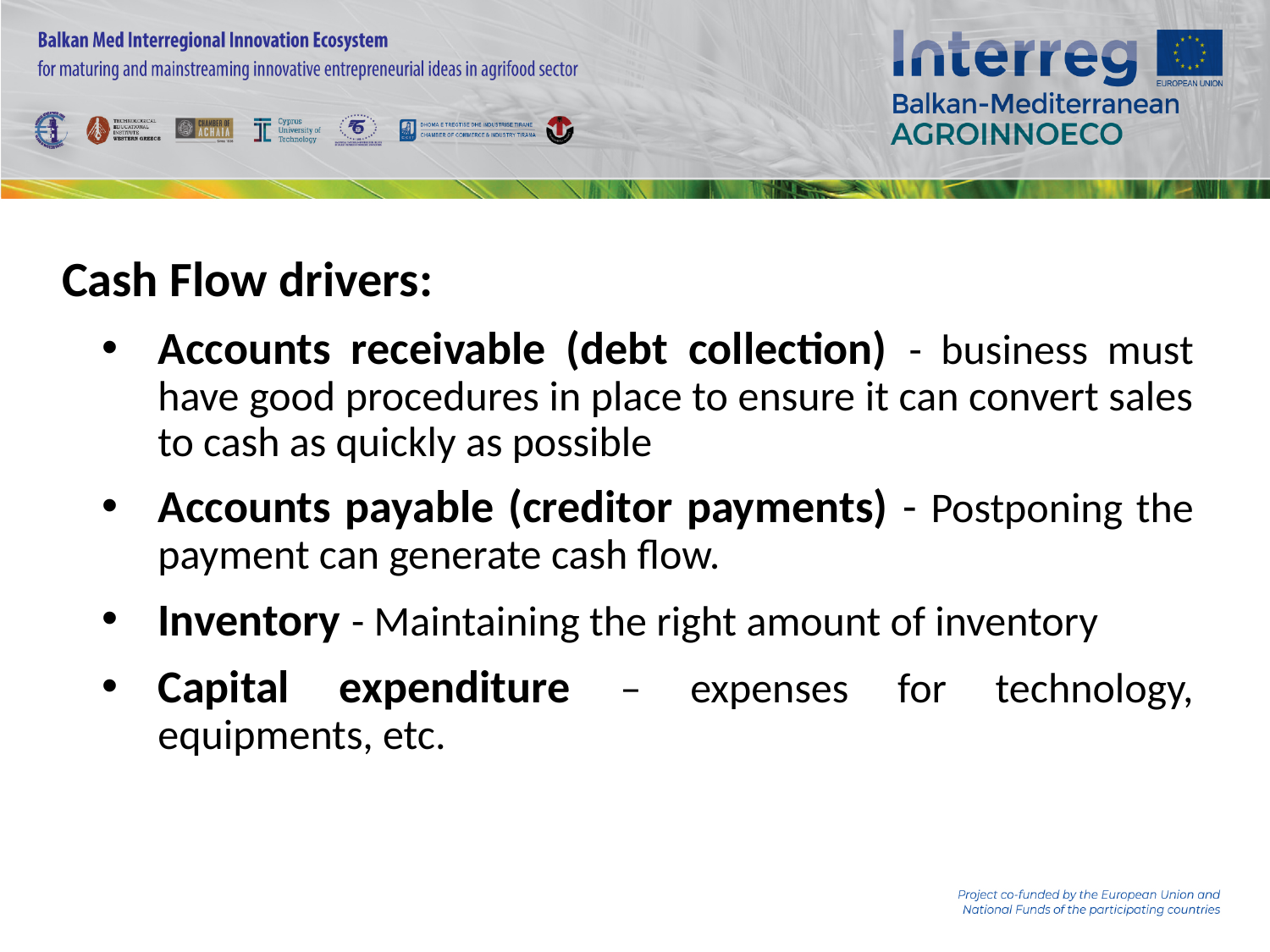

Cash Flow drivers:
Accounts receivable (debt collection) - business must have good procedures in place to ensure it can convert sales to cash as quickly as possible
Accounts payable (creditor payments) - Postponing the payment can generate cash flow.
Inventory - Maintaining the right amount of inventory
Capital expenditure – expenses for technology, equipments, etc.